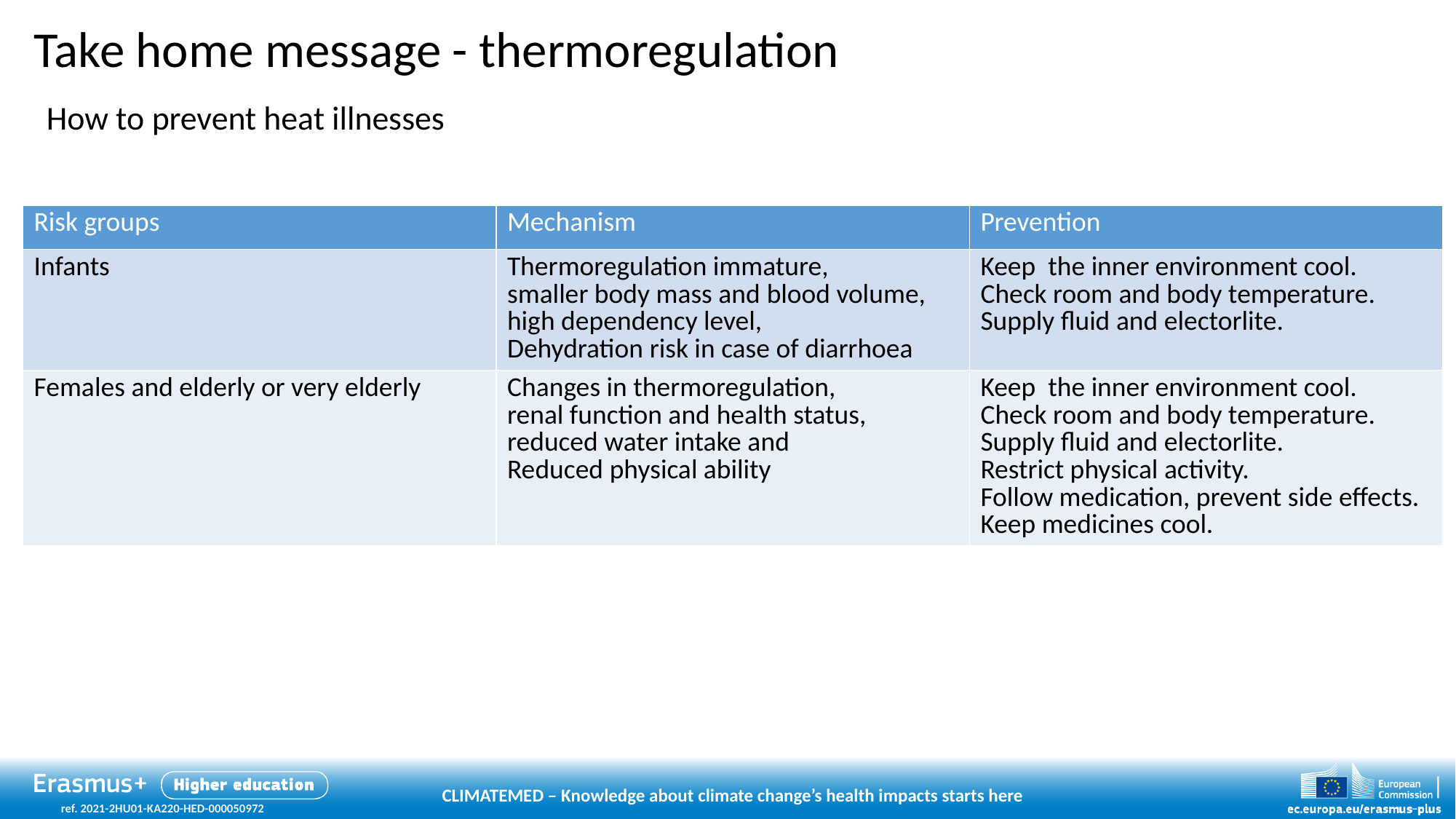

# Take home message - thermoregulation
How to prevent heat illnesses
| Risk groups | Mechanism | Prevention |
| --- | --- | --- |
| Infants | Thermoregulation immature, smaller body mass and blood volume, high dependency level, Dehydration risk in case of diarrhoea | Keep the inner environment cool. Check room and body temperature. Supply fluid and electorlite. |
| Females and elderly or very elderly | Changes in thermoregulation, renal function and health status, reduced water intake and Reduced physical ability | Keep the inner environment cool. Check room and body temperature. Supply fluid and electorlite. Restrict physical activity. Follow medication, prevent side effects. Keep medicines cool. |